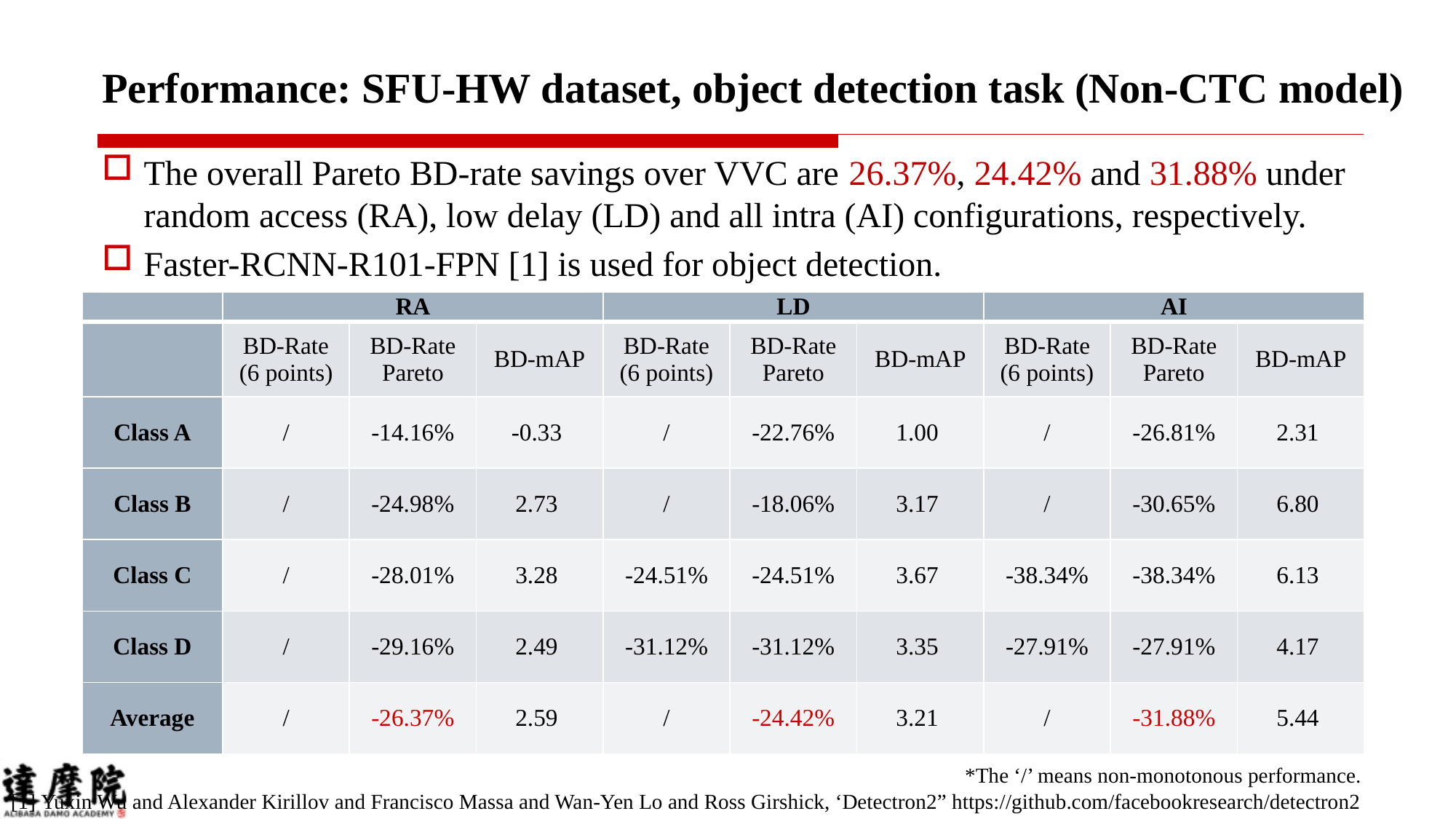

# Performance: SFU-HW dataset, object detection task (Non-CTC model)
The overall Pareto BD-rate savings over VVC are 26.37%, 24.42% and 31.88% under random access (RA), low delay (LD) and all intra (AI) configurations, respectively.
Faster-RCNN-R101-FPN [1] is used for object detection.

|  | RA |  |  | LD |  |  | AI |  |  |
| --- | --- | --- | --- | --- | --- | --- | --- | --- | --- |
|  | BD-Rate (6 points) | BD-Rate Pareto | BD-mAP | BD-Rate (6 points) | BD-Rate Pareto | BD-mAP | BD-Rate (6 points) | BD-Rate Pareto | BD-mAP |
| Class A | / | -14.16% | -0.33 | / | -22.76% | 1.00 | / | -26.81% | 2.31 |
| Class B | / | -24.98% | 2.73 | / | -18.06% | 3.17 | / | -30.65% | 6.80 |
| Class C | / | -28.01% | 3.28 | -24.51% | -24.51% | 3.67 | -38.34% | -38.34% | 6.13 |
| Class D | / | -29.16% | 2.49 | -31.12% | -31.12% | 3.35 | -27.91% | -27.91% | 4.17 |
| Average | / | -26.37% | 2.59 | / | -24.42% | 3.21 | / | -31.88% | 5.44 |
*The ‘/’ means non-monotonous performance.
[1] Yuxin Wu and Alexander Kirillov and Francisco Massa and Wan-Yen Lo and Ross Girshick, ‘Detectron2” https://github.com/facebookresearch/detectron2